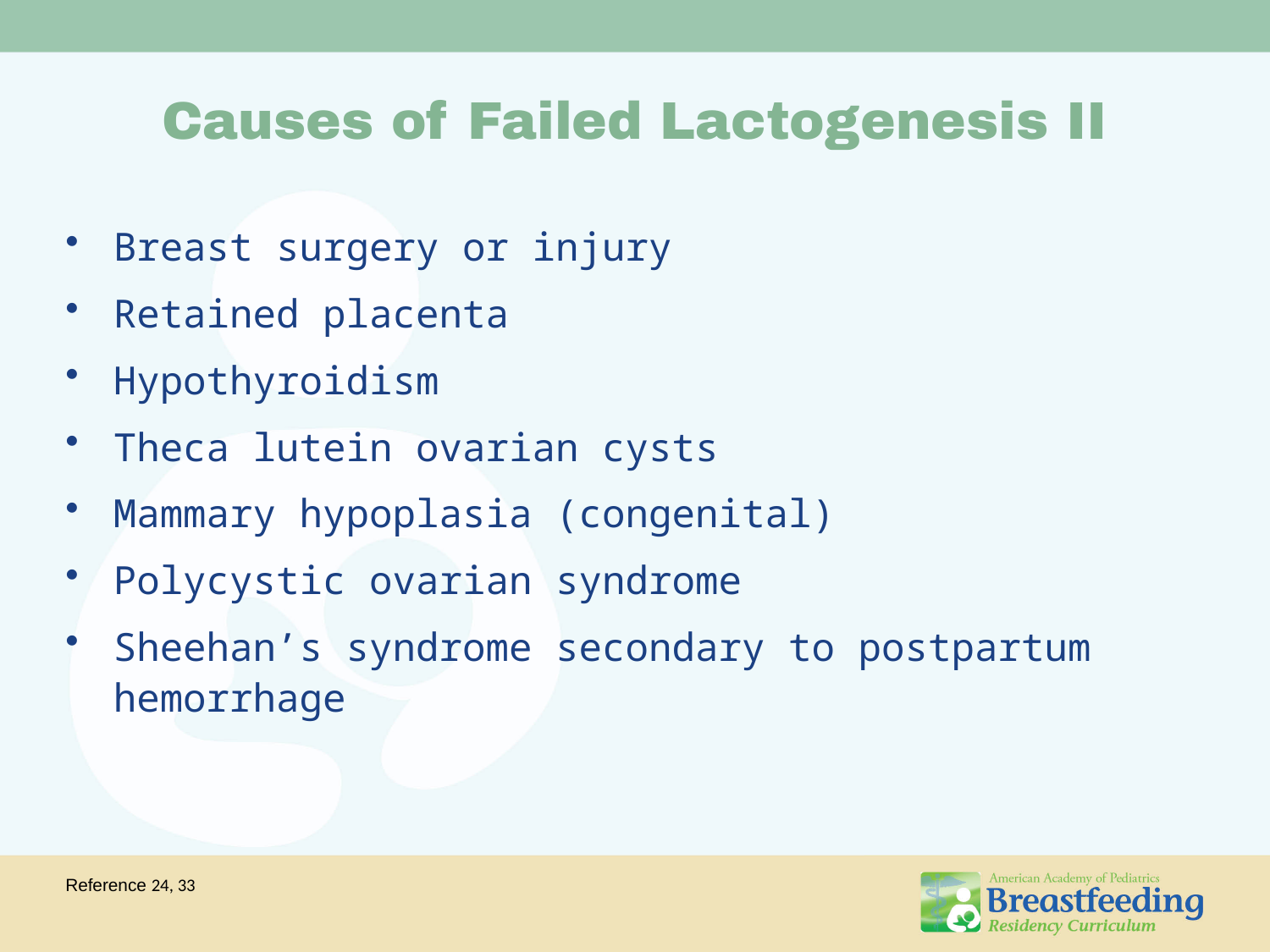

# Causes of Failed Lactogenesis II
Breast surgery or injury
Retained placenta
Hypothyroidism
Theca lutein ovarian cysts
Mammary hypoplasia (congenital)
Polycystic ovarian syndrome
Sheehan’s syndrome secondary to postpartum hemorrhage
Reference 24, 33